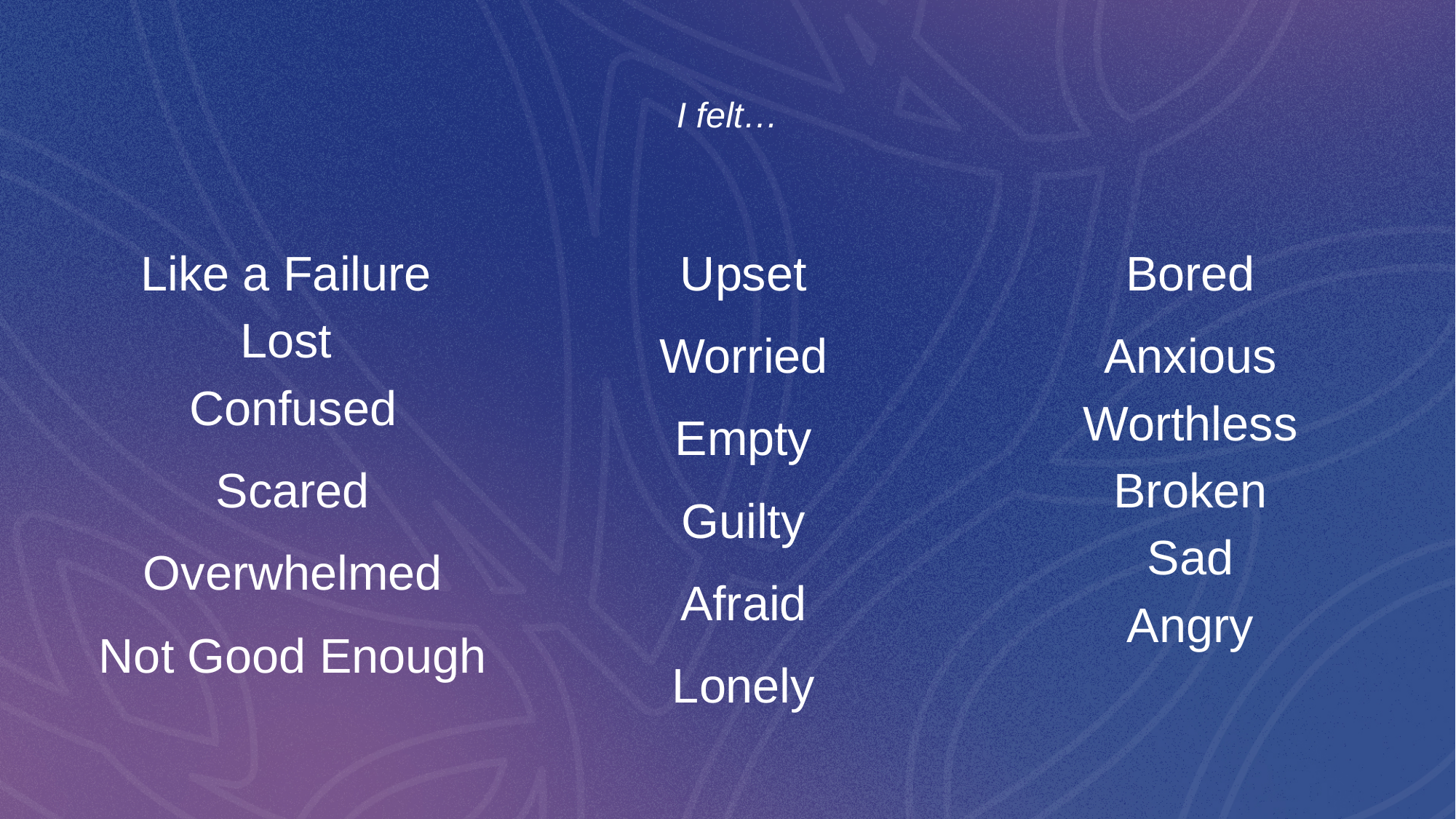

# I felt…
Like a Failure
Lost
Confused
Scared
Overwhelmed
Not Good Enough
Upset​
Worried
Empty
Guilty
Afraid
Lonely
Bored
Anxious
Worthless
Broken
Sad
Angry